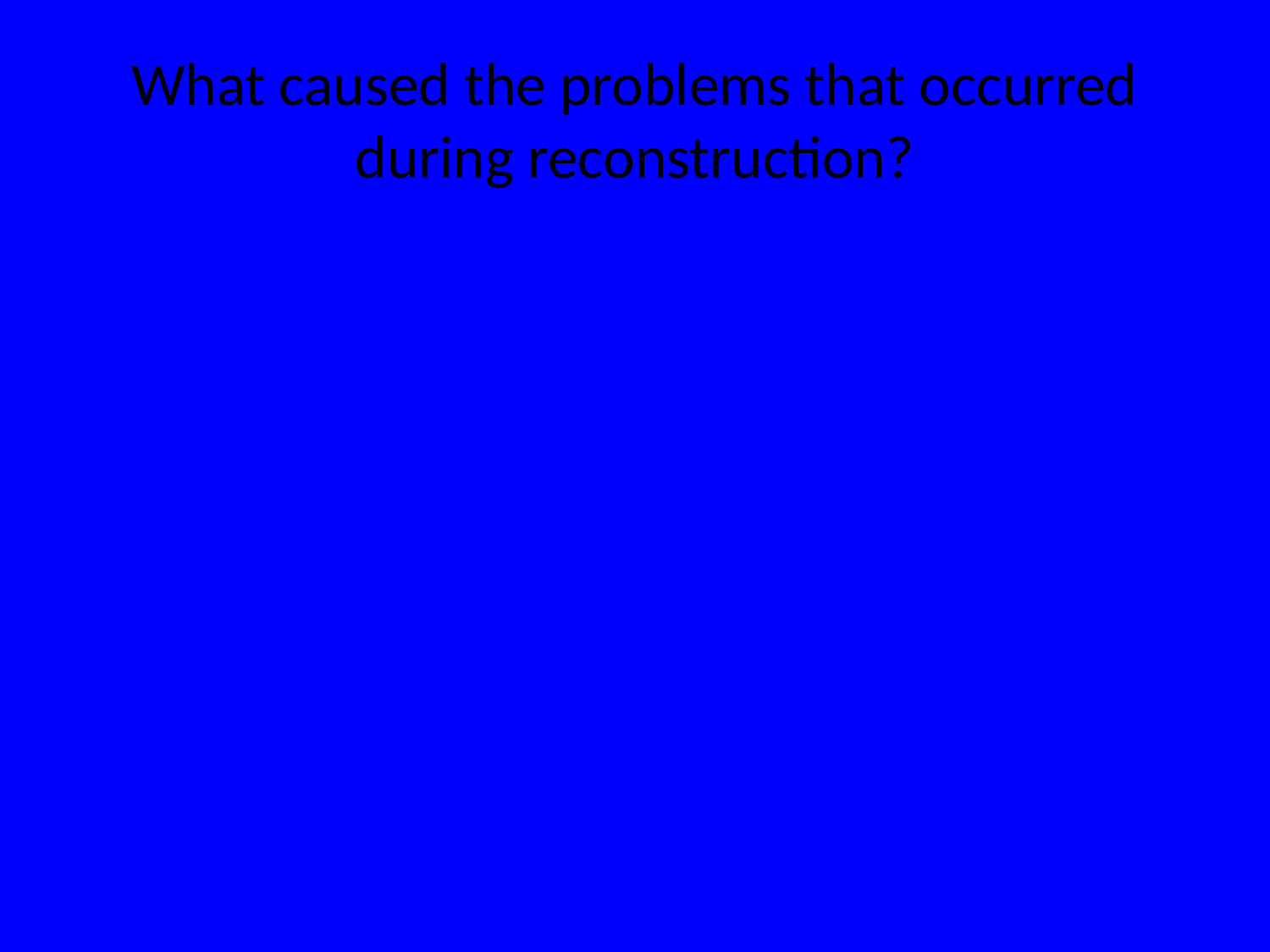

# What caused the problems that occurred during reconstruction?